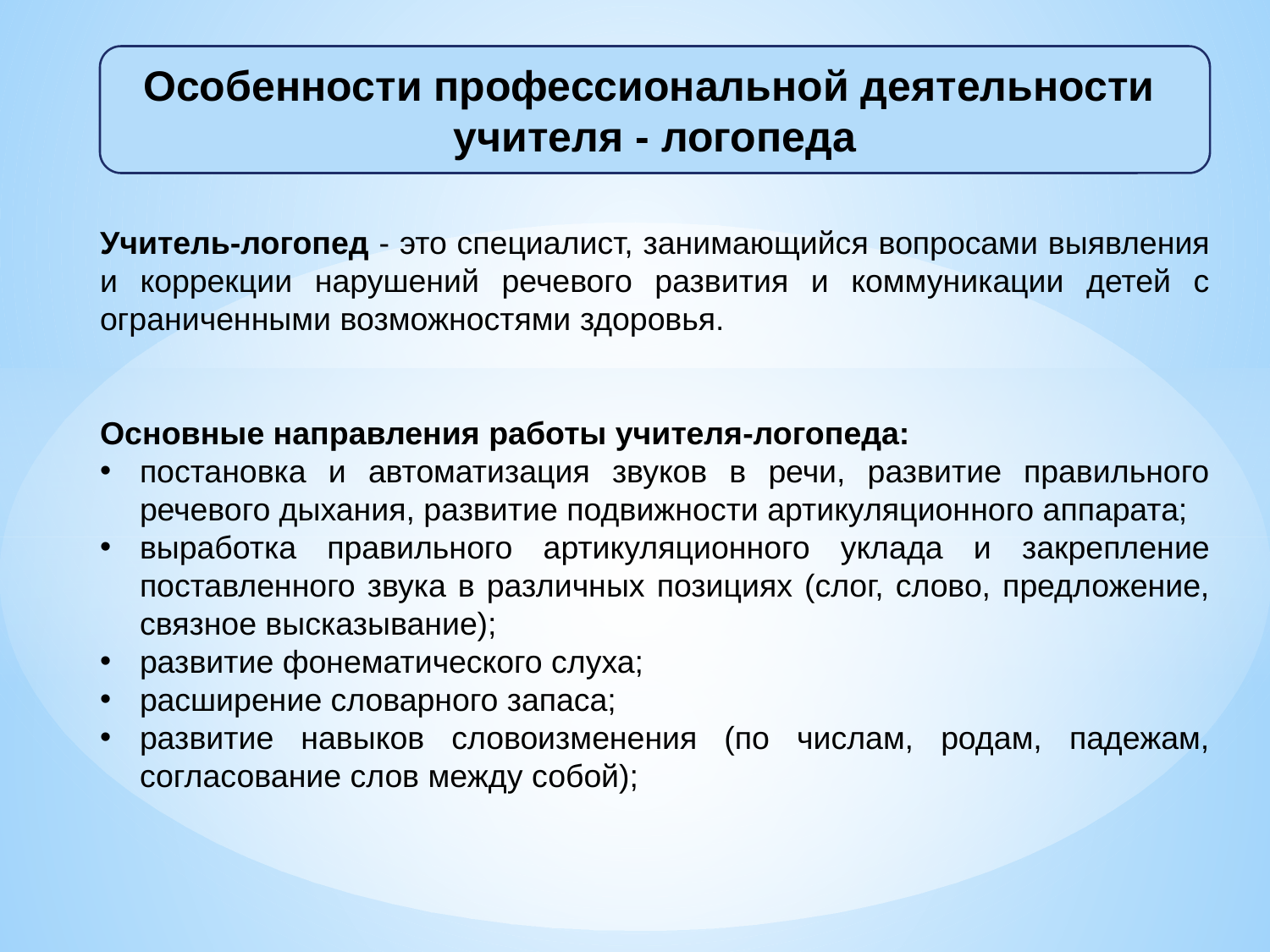

Особенности профессиональной деятельности
учителя - логопеда
Учитель-логопед - это специалист, занимающийся вопросами выявления и коррекции нарушений речевого развития и коммуникации детей с ограниченными возможностями здоровья.

Основные направления работы учителя-логопеда:
постановка и автоматизация звуков в речи, развитие правильного речевого дыхания, развитие подвижности артикуляционного аппарата;
выработка правильного артикуляционного уклада и закрепление поставленного звука в различных позициях (слог, слово, предложение, связное высказывание);
развитие фонематического слуха;
расширение словарного запаса;
развитие навыков словоизменения (по числам, родам, падежам, согласование слов между собой);